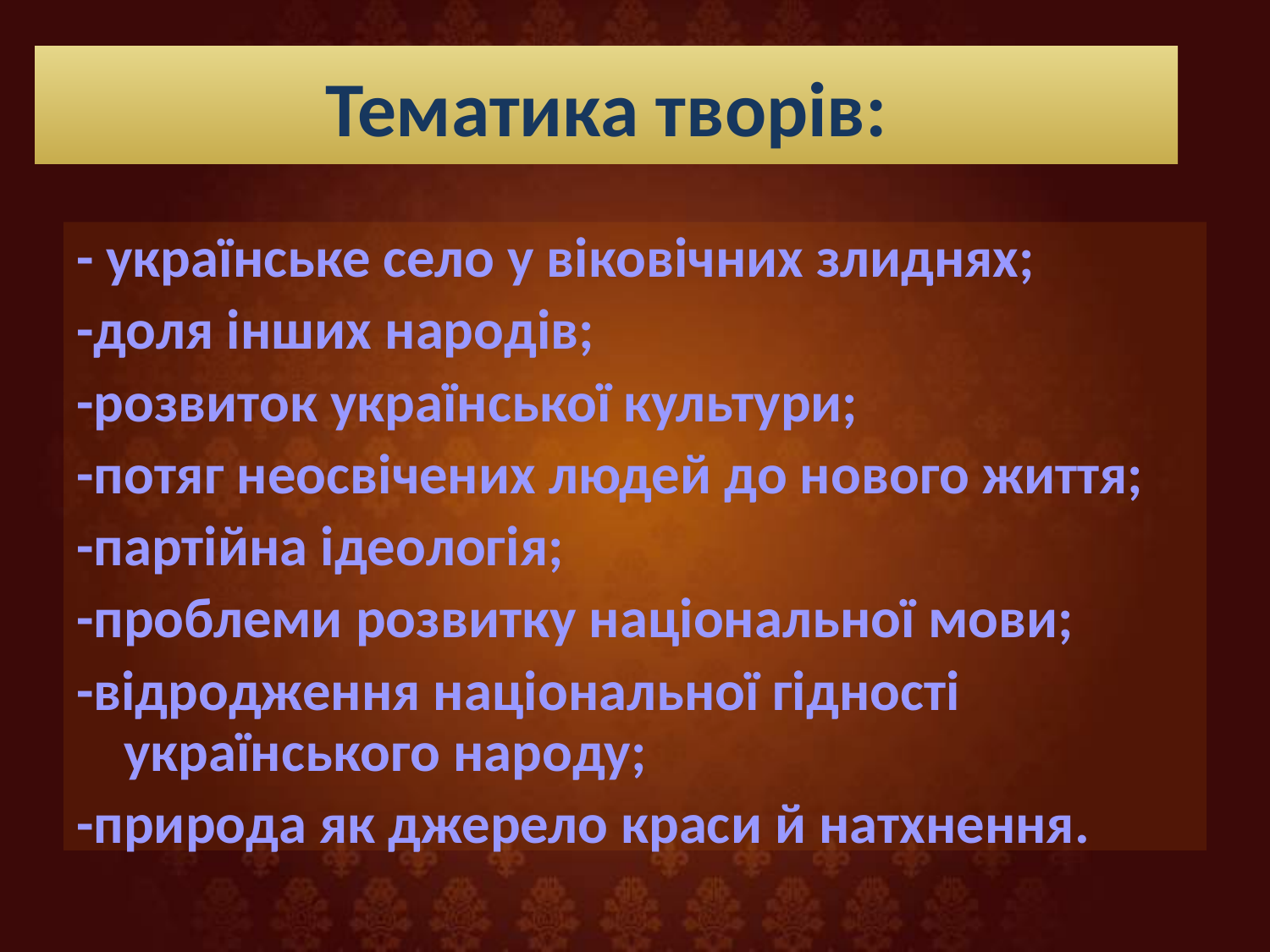

# Тематика творів:
- українське село у віковічних злиднях;
-доля інших народів;
-розвиток української культури;
-потяг неосвічених людей до нового життя;
-партійна ідеологія;
-проблеми розвитку національної мови;
-відродження національної гідності українського народу;
-природа як джерело краси й натхнення.